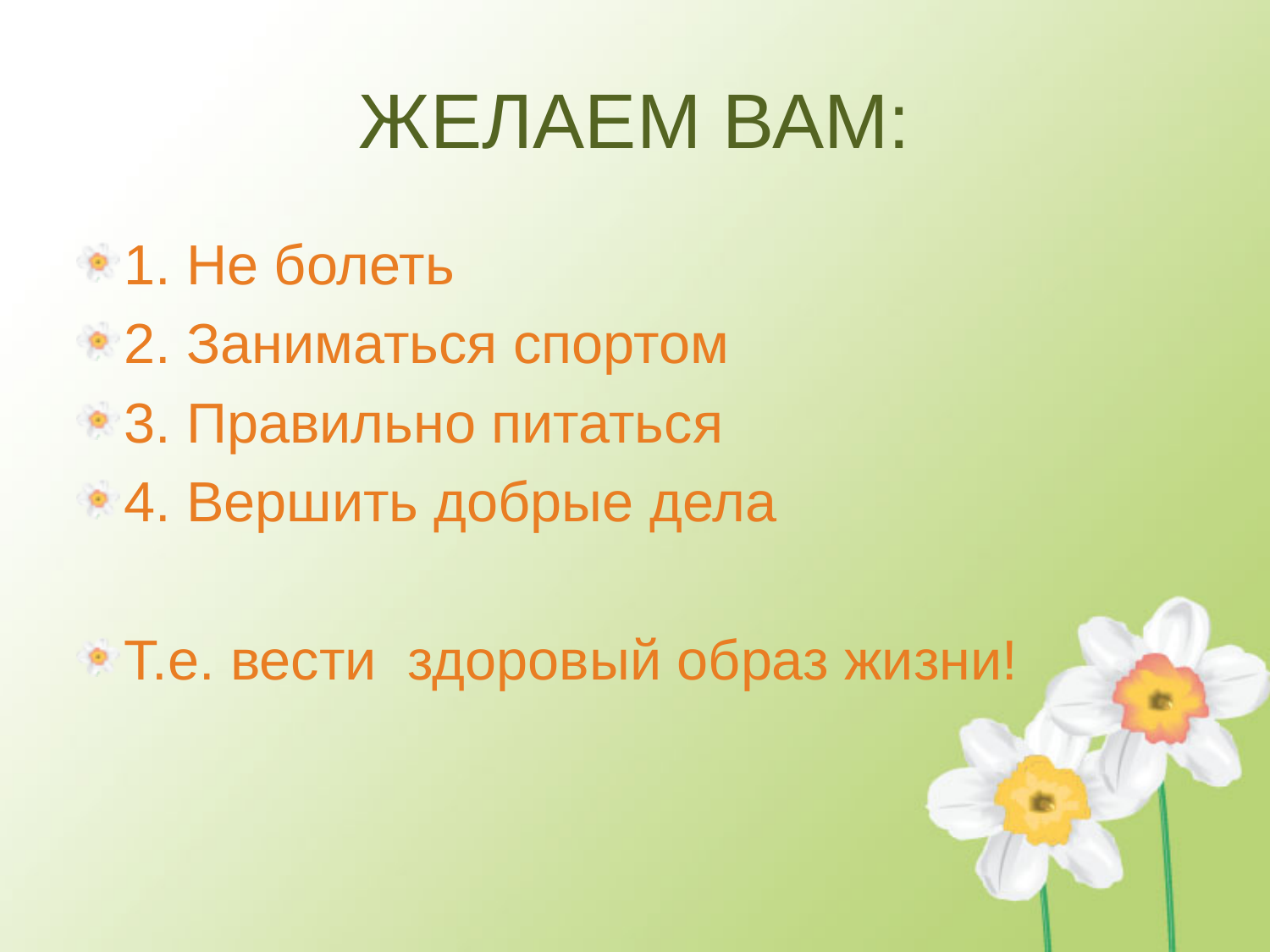

# ЖЕЛАЕМ ВАМ:
1. Не болеть
2. Заниматься спортом
3. Правильно питаться
4. Вершить добрые дела

Т.е. вести  здоровый образ жизни!